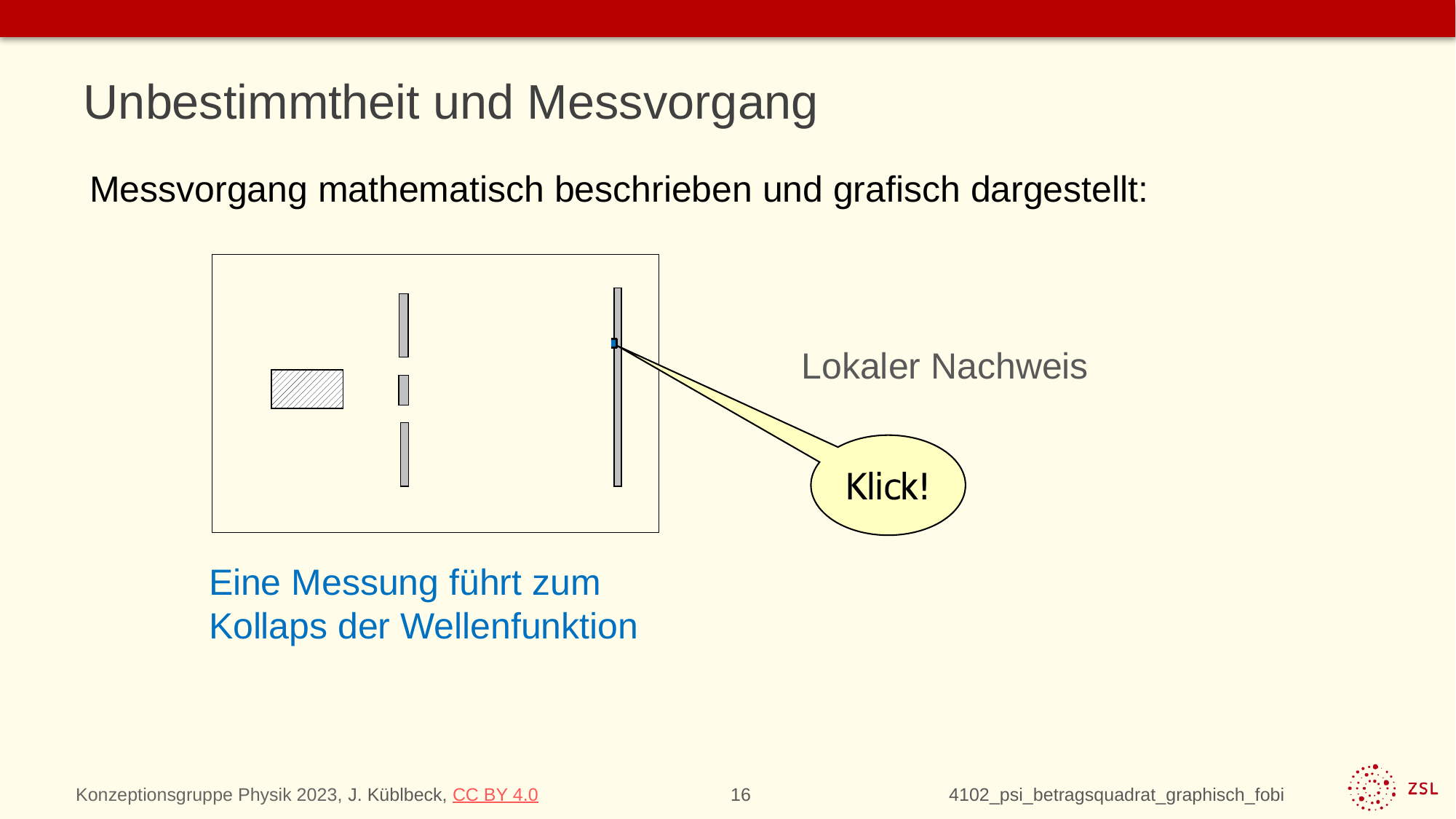

# Unbestimmtheit und Messvorgang
Messvorgang mathematisch beschrieben und grafisch dargestellt:

Lokaler Nachweis

Klick!
Eine Messung führt zum
Kollaps der Wellenfunktion